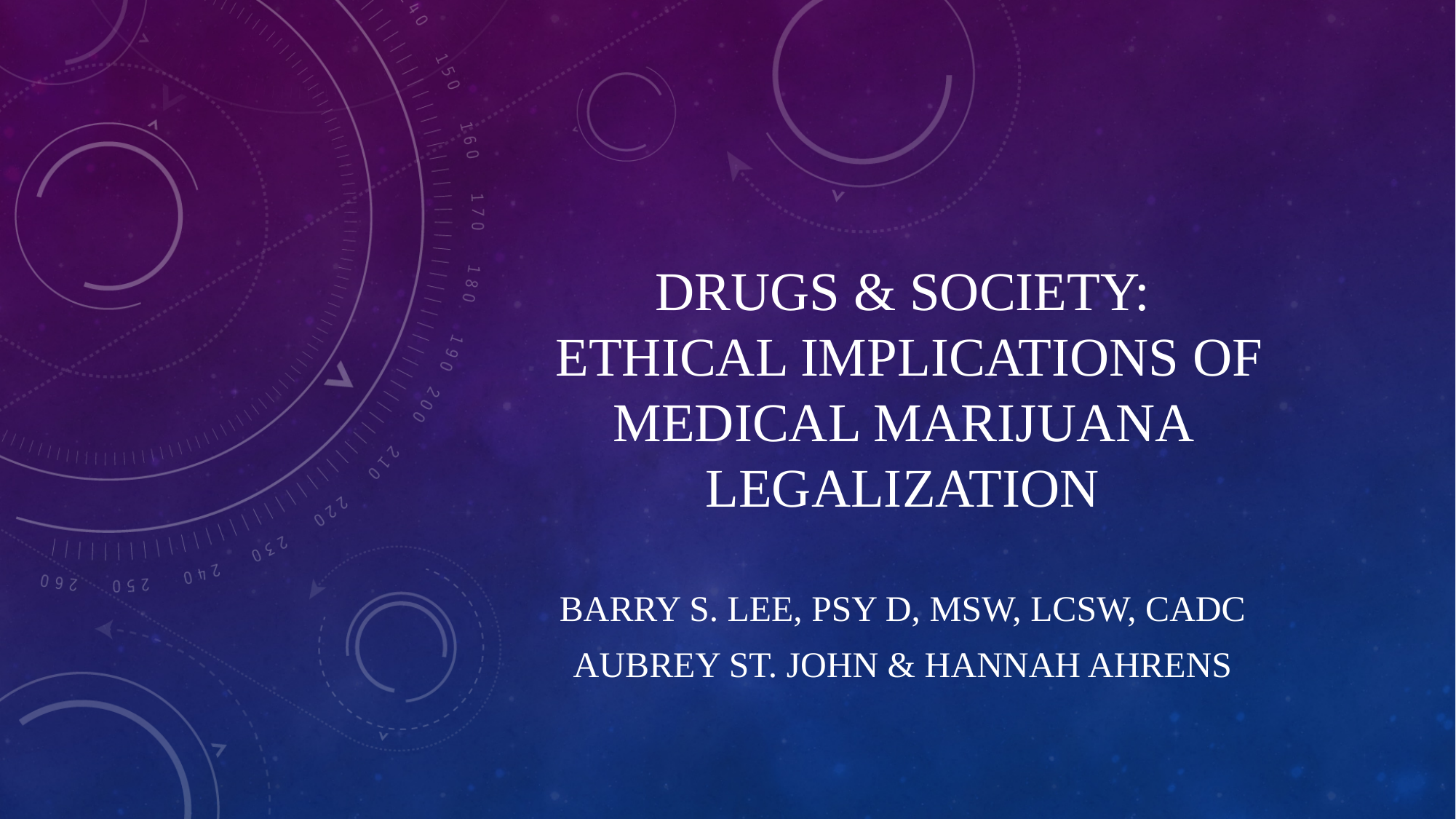

# Drugs & society: Ethical Implications of Medical Marijuana Legalization

Barry S. lee, Psy D, MSW, LCSW, CADC
Aubrey St. john & Hannah ahrens